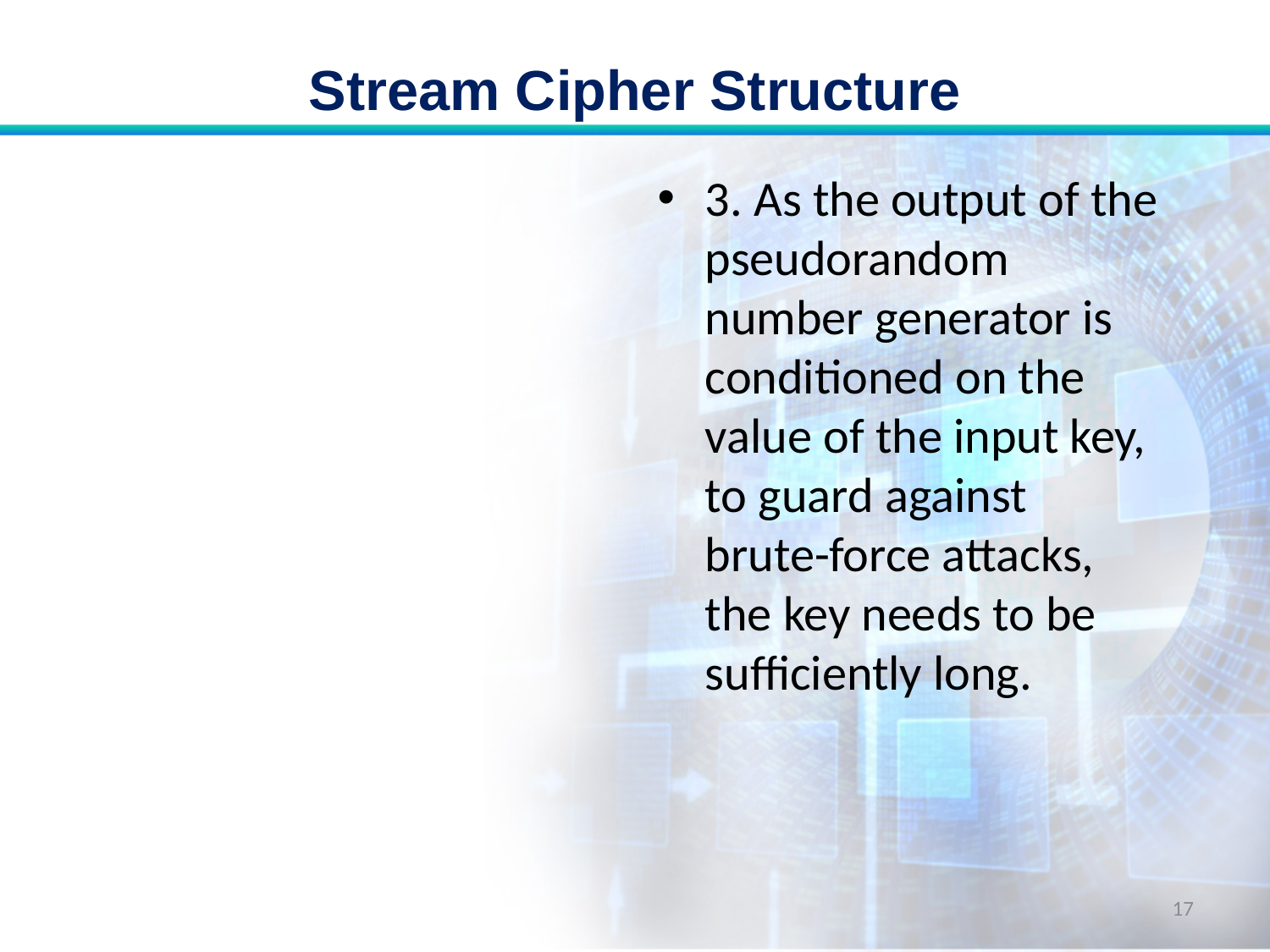

# Stream Cipher Structure
3. As the output of the pseudorandom number generator is conditioned on the value of the input key,  to guard against brute-force attacks, the key needs to be sufficiently long.
17